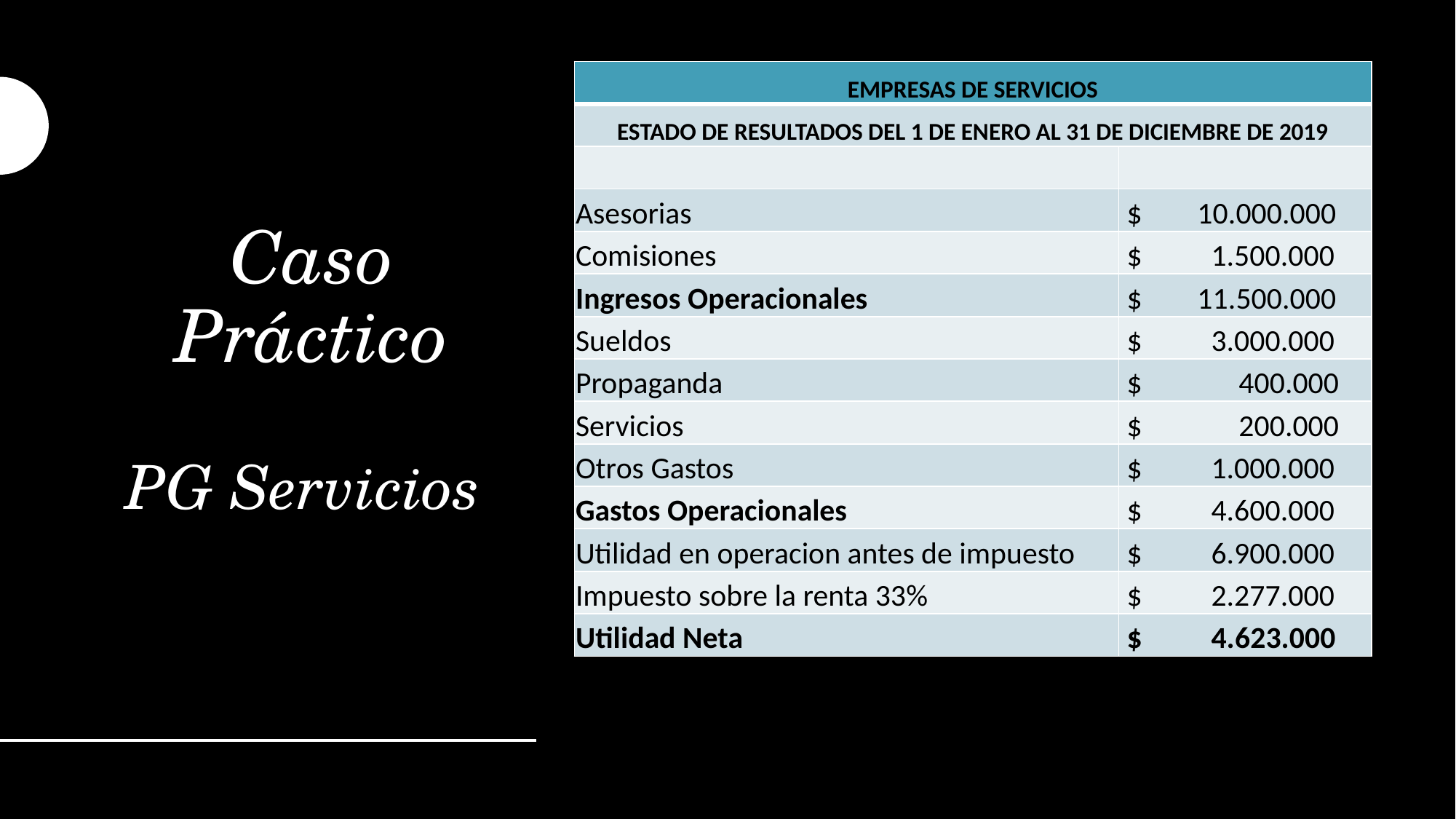

| EMPRESAS DE SERVICIOS |  |
| --- | --- |
| ESTADO DE RESULTADOS DEL 1 DE ENERO AL 31 DE DICIEMBRE DE 2019 |  |
|  |  |
| Asesorias | $ 10.000.000 |
| Comisiones | $ 1.500.000 |
| Ingresos Operacionales | $ 11.500.000 |
| Sueldos | $ 3.000.000 |
| Propaganda | $ 400.000 |
| Servicios | $ 200.000 |
| Otros Gastos | $ 1.000.000 |
| Gastos Operacionales | $ 4.600.000 |
| Utilidad en operacion antes de impuesto | $ 6.900.000 |
| Impuesto sobre la renta 33% | $ 2.277.000 |
| Utilidad Neta | $ 4.623.000 |

# Caso Práctico PG Servicios